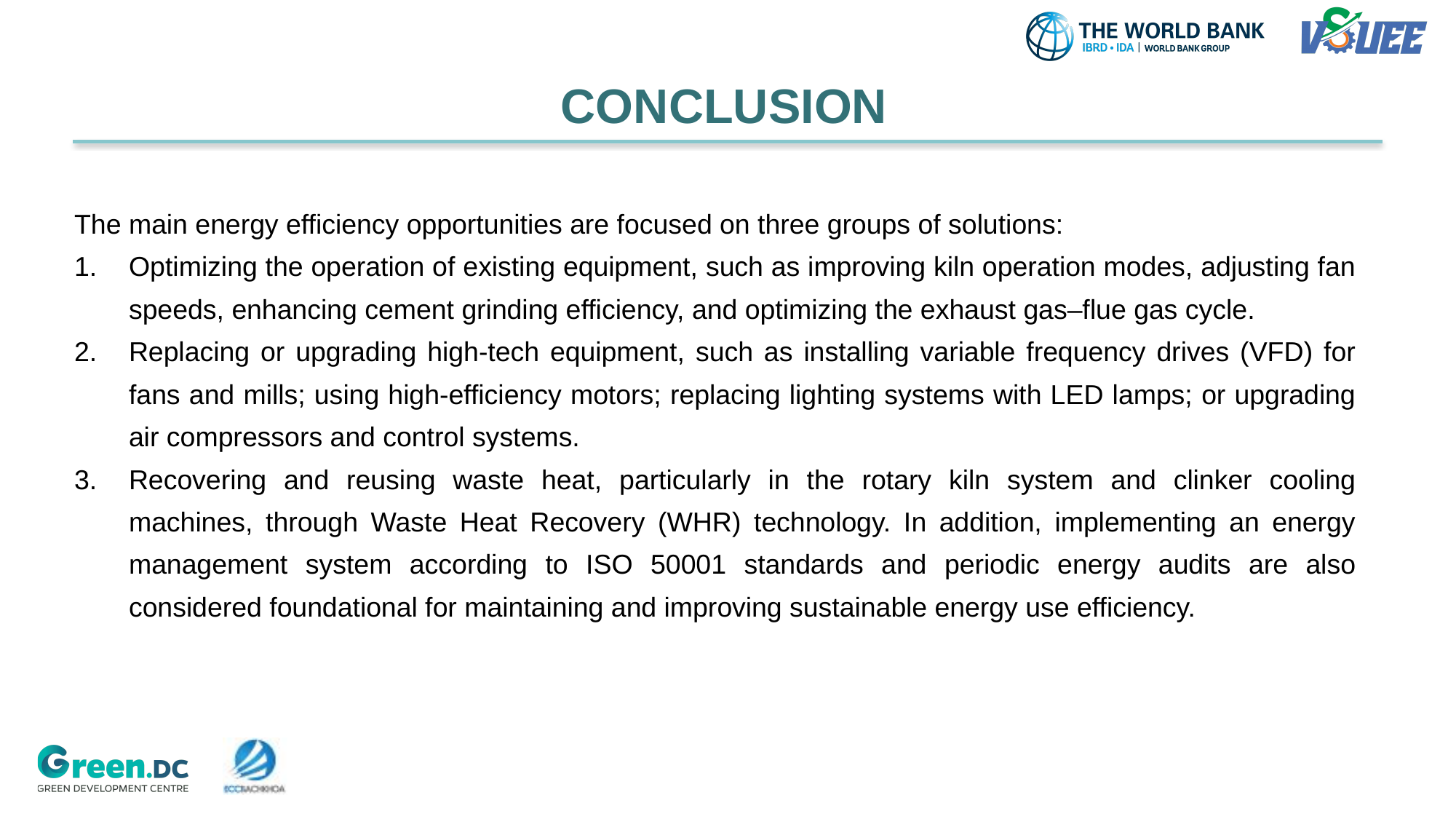

CONCLUSION
The main energy efficiency opportunities are focused on three groups of solutions:
Optimizing the operation of existing equipment, such as improving kiln operation modes, adjusting fan speeds, enhancing cement grinding efficiency, and optimizing the exhaust gas–flue gas cycle.
Replacing or upgrading high-tech equipment, such as installing variable frequency drives (VFD) for fans and mills; using high-efficiency motors; replacing lighting systems with LED lamps; or upgrading air compressors and control systems.
Recovering and reusing waste heat, particularly in the rotary kiln system and clinker cooling machines, through Waste Heat Recovery (WHR) technology. In addition, implementing an energy management system according to ISO 50001 standards and periodic energy audits are also considered foundational for maintaining and improving sustainable energy use efficiency.